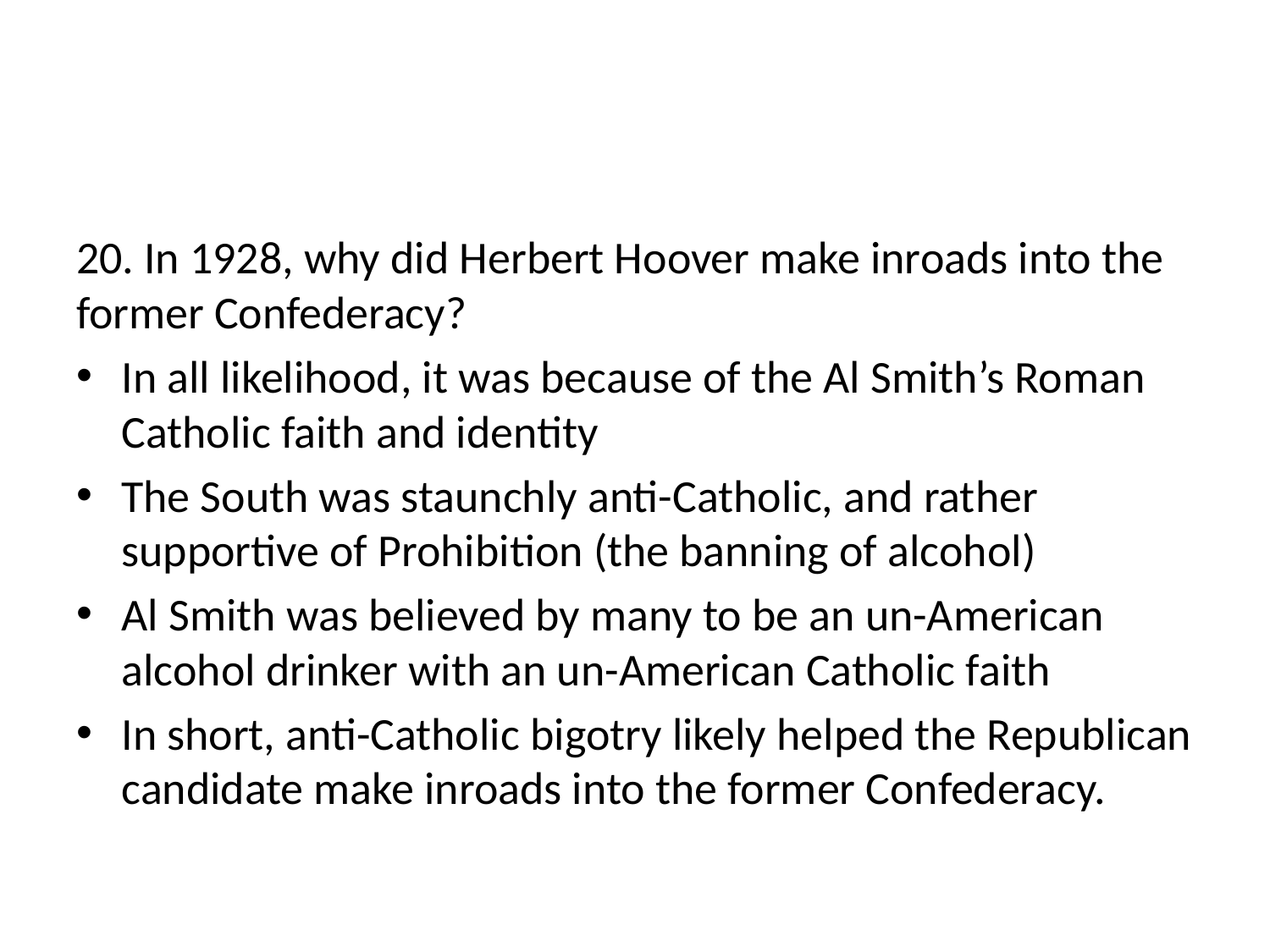

#
20. In 1928, why did Herbert Hoover make inroads into the former Confederacy?
In all likelihood, it was because of the Al Smith’s Roman Catholic faith and identity
The South was staunchly anti-Catholic, and rather supportive of Prohibition (the banning of alcohol)
Al Smith was believed by many to be an un-American alcohol drinker with an un-American Catholic faith
In short, anti-Catholic bigotry likely helped the Republican candidate make inroads into the former Confederacy.